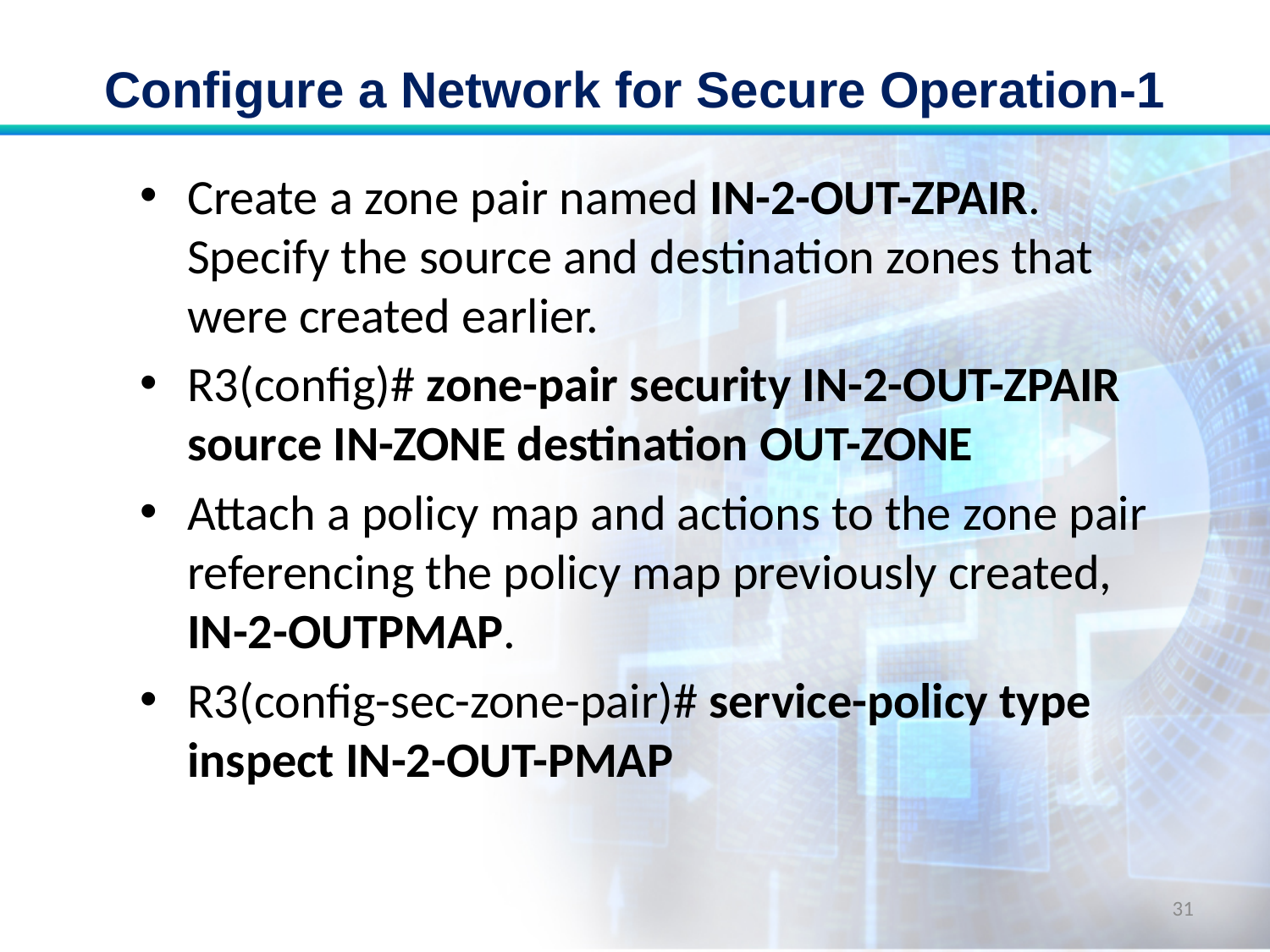

# Configure a Network for Secure Operation-1
Create a zone pair named IN-2-OUT-ZPAIR. Specify the source and destination zones that were created earlier.
R3(config)# zone-pair security IN-2-OUT-ZPAIR source IN-ZONE destination OUT-ZONE
Attach a policy map and actions to the zone pair referencing the policy map previously created, IN-2-OUTPMAP.
R3(config-sec-zone-pair)# service-policy type inspect IN-2-OUT-PMAP
31